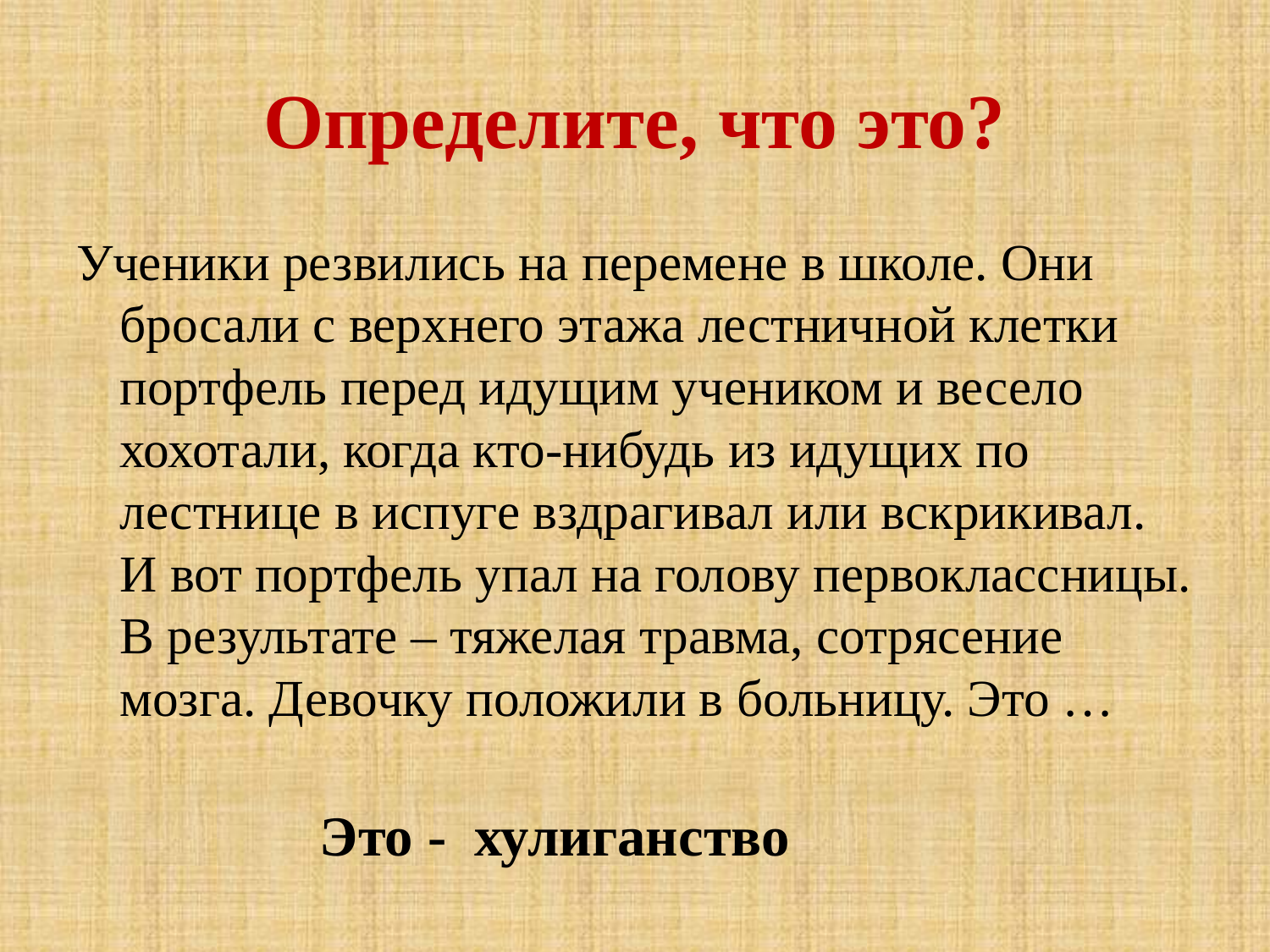

# Определите, что это?
Ученики резвились на перемене в школе. Они бросали с верхнего этажа лестничной клетки портфель перед идущим учеником и весело хохотали, когда кто-нибудь из идущих по лестнице в испуге вздрагивал или вскрикивал. И вот портфель упал на голову первоклассницы. В результате – тяжелая травма, сотрясение мозга. Девочку положили в больницу. Это …
Это -  хулиганство